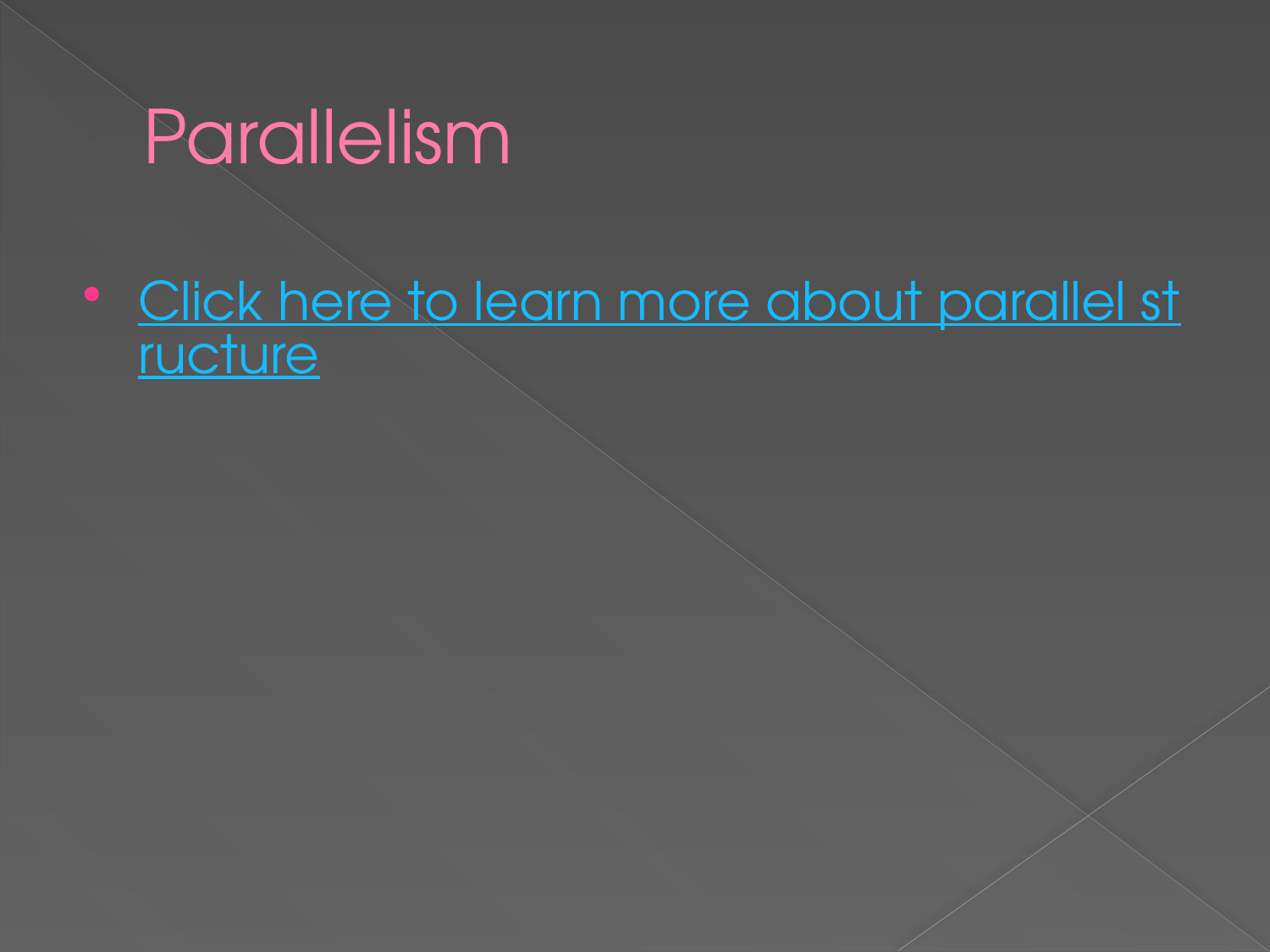

# Parallelism
Click here to learn more about parallel structure